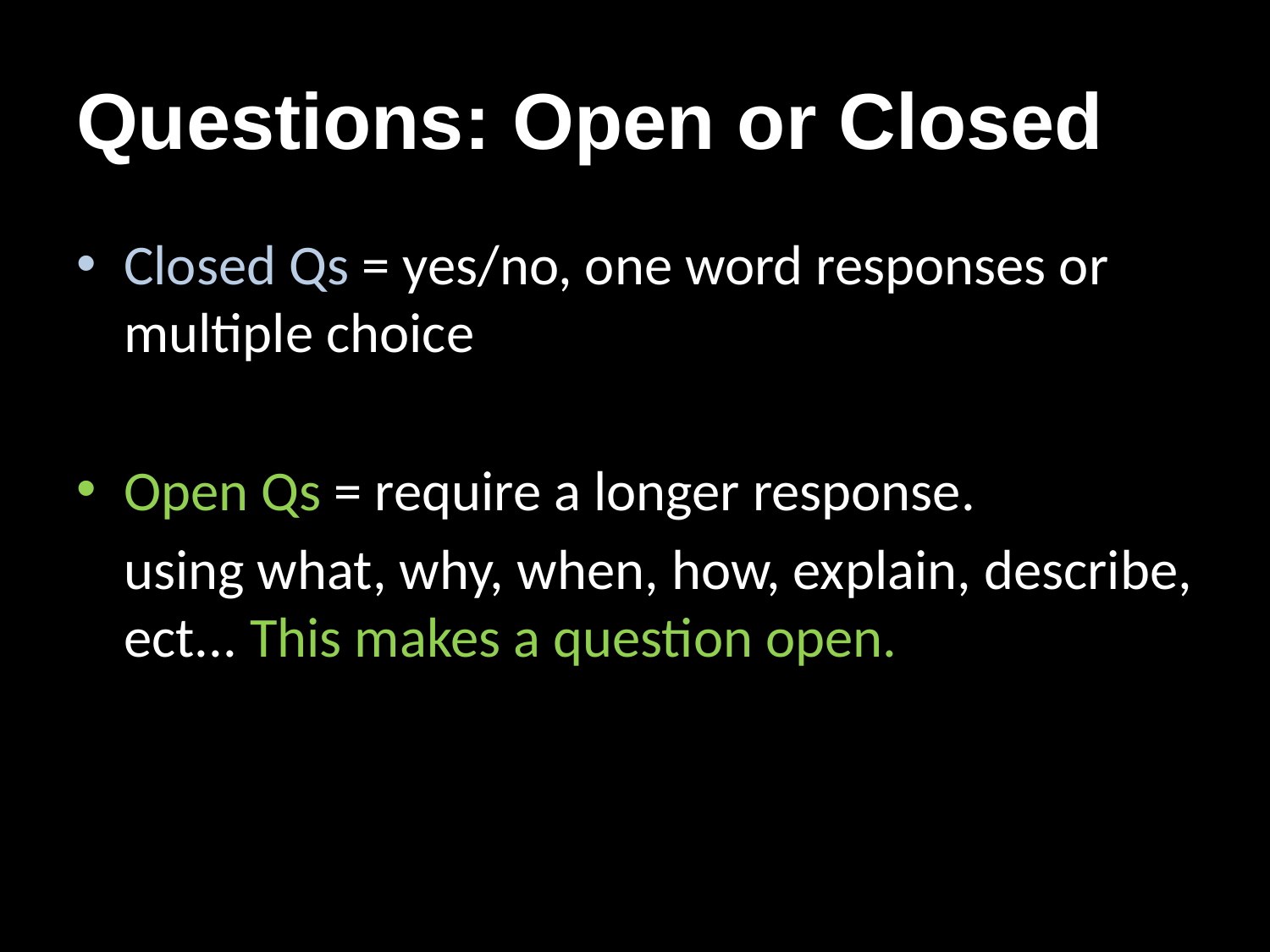

# Questions: Open or Closed
Closed Qs = yes/no, one word responses or multiple choice

Open Qs = require a longer response.
	using what, why, when, how, explain, describe, ect... This makes a question open.